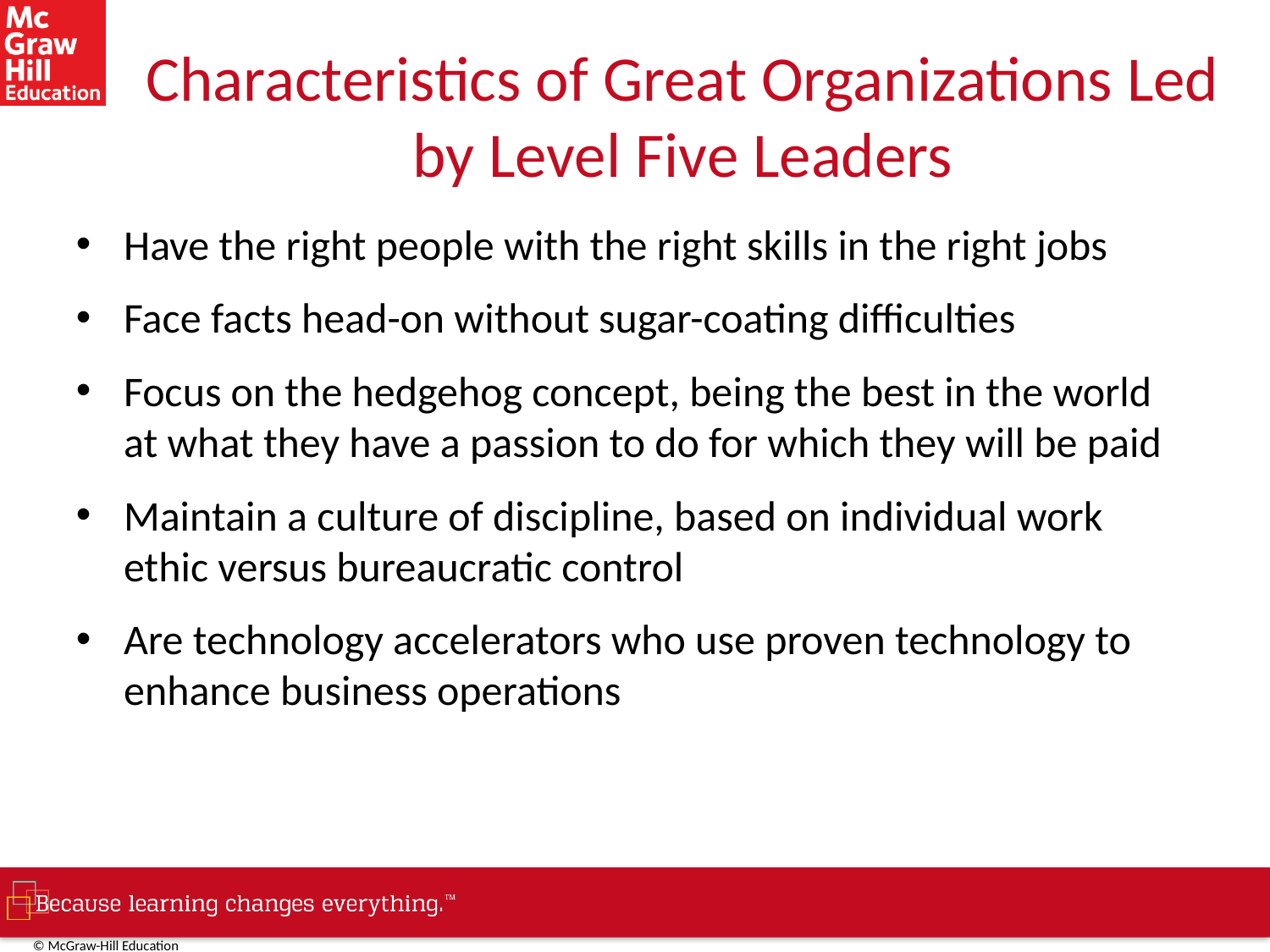

# Characteristics of Great Organizations Led by Level Five Leaders
Have the right people with the right skills in the right jobs
Face facts head-on without sugar-coating difficulties
Focus on the hedgehog concept, being the best in the world at what they have a passion to do for which they will be paid
Maintain a culture of discipline, based on individual work ethic versus bureaucratic control
Are technology accelerators who use proven technology to enhance business operations